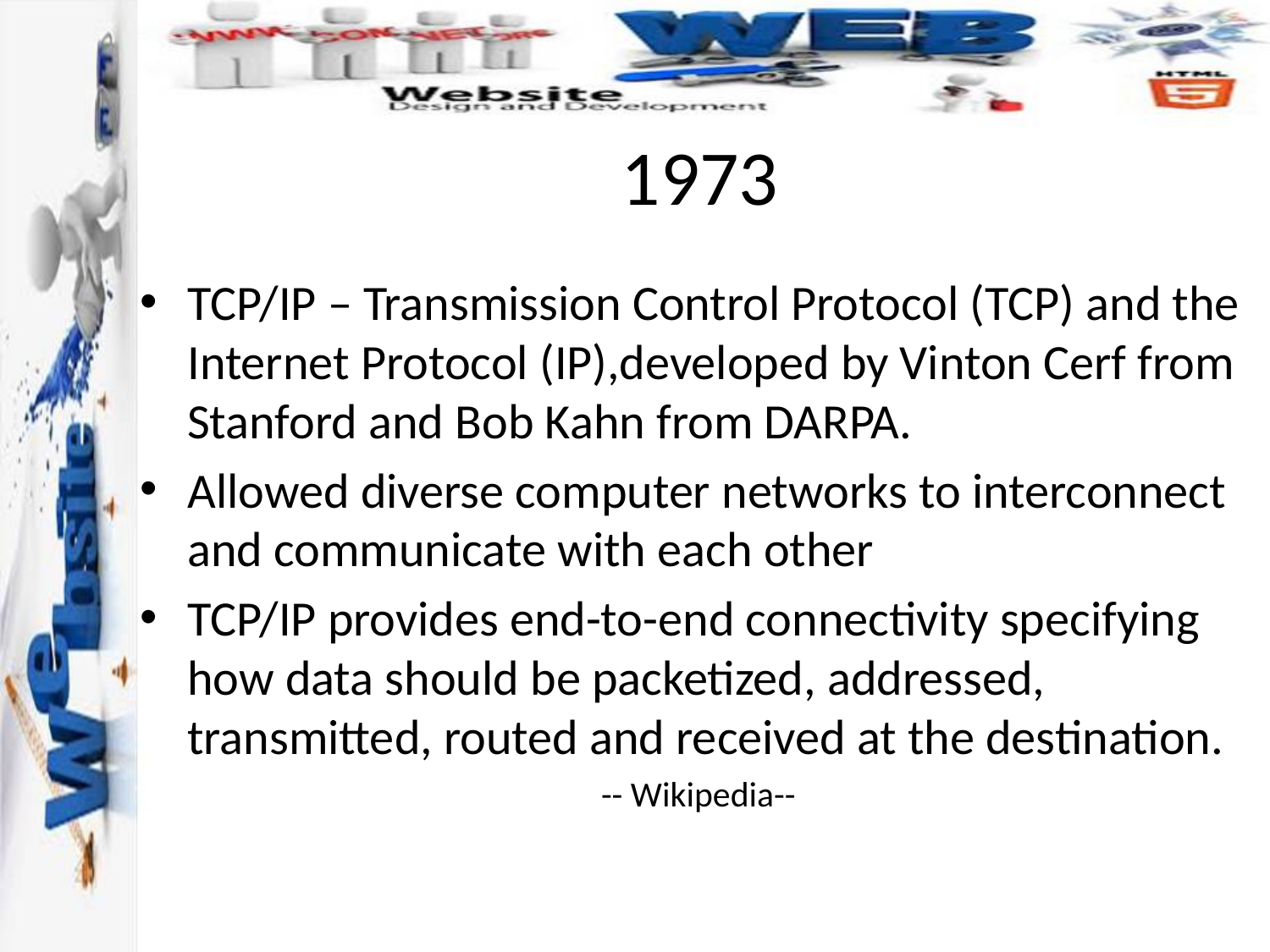

# 1973
TCP/IP – Transmission Control Protocol (TCP) and the Internet Protocol (IP),developed by Vinton Cerf from Stanford and Bob Kahn from DARPA.
Allowed diverse computer networks to interconnect and communicate with each other
TCP/IP provides end-to-end connectivity specifying how data should be packetized, addressed, transmitted, routed and received at the destination.
-- Wikipedia--